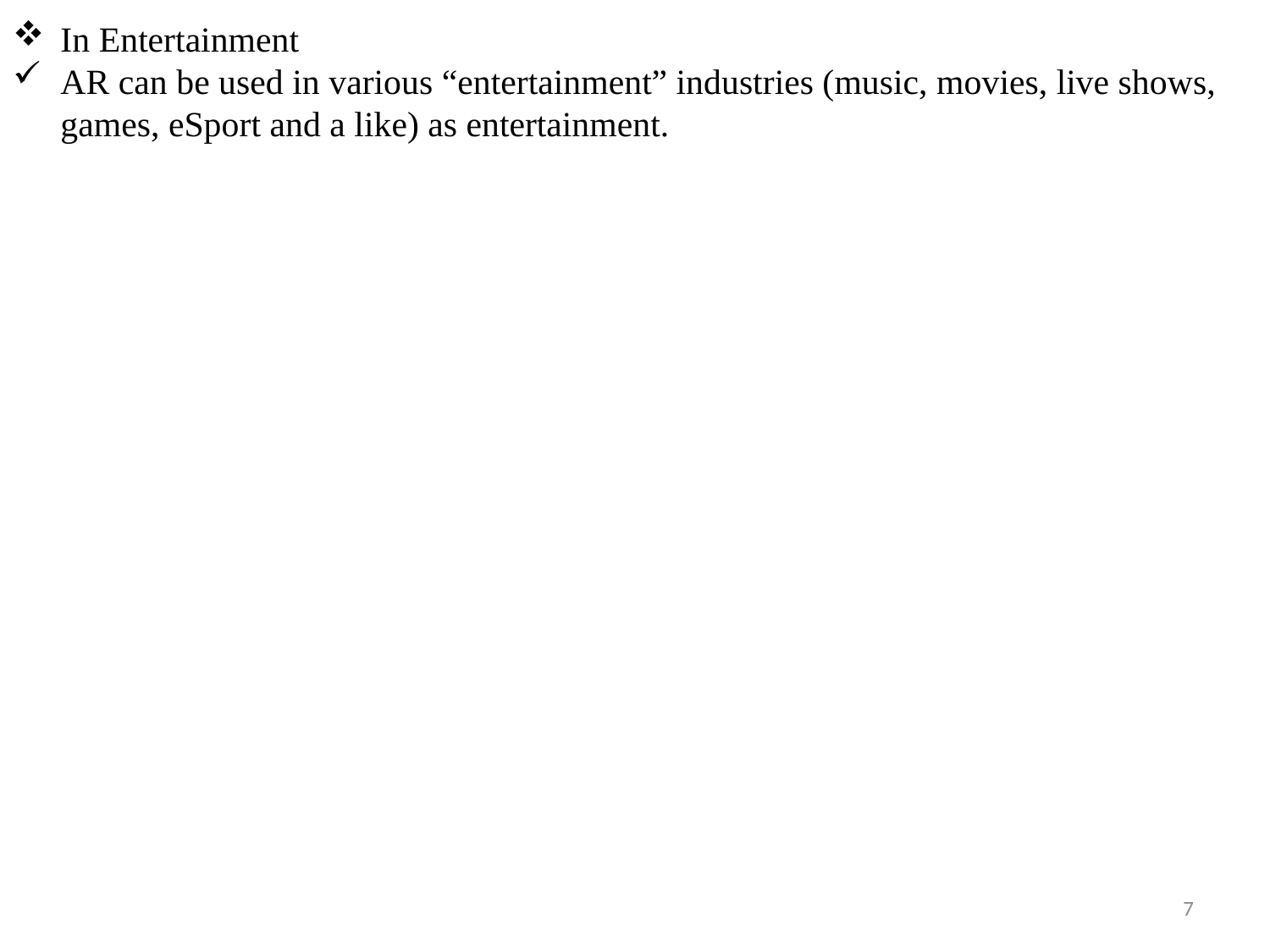

In Entertainment
AR can be used in various “entertainment” industries (music, movies, live shows, games, eSport and a like) as entertainment.
7